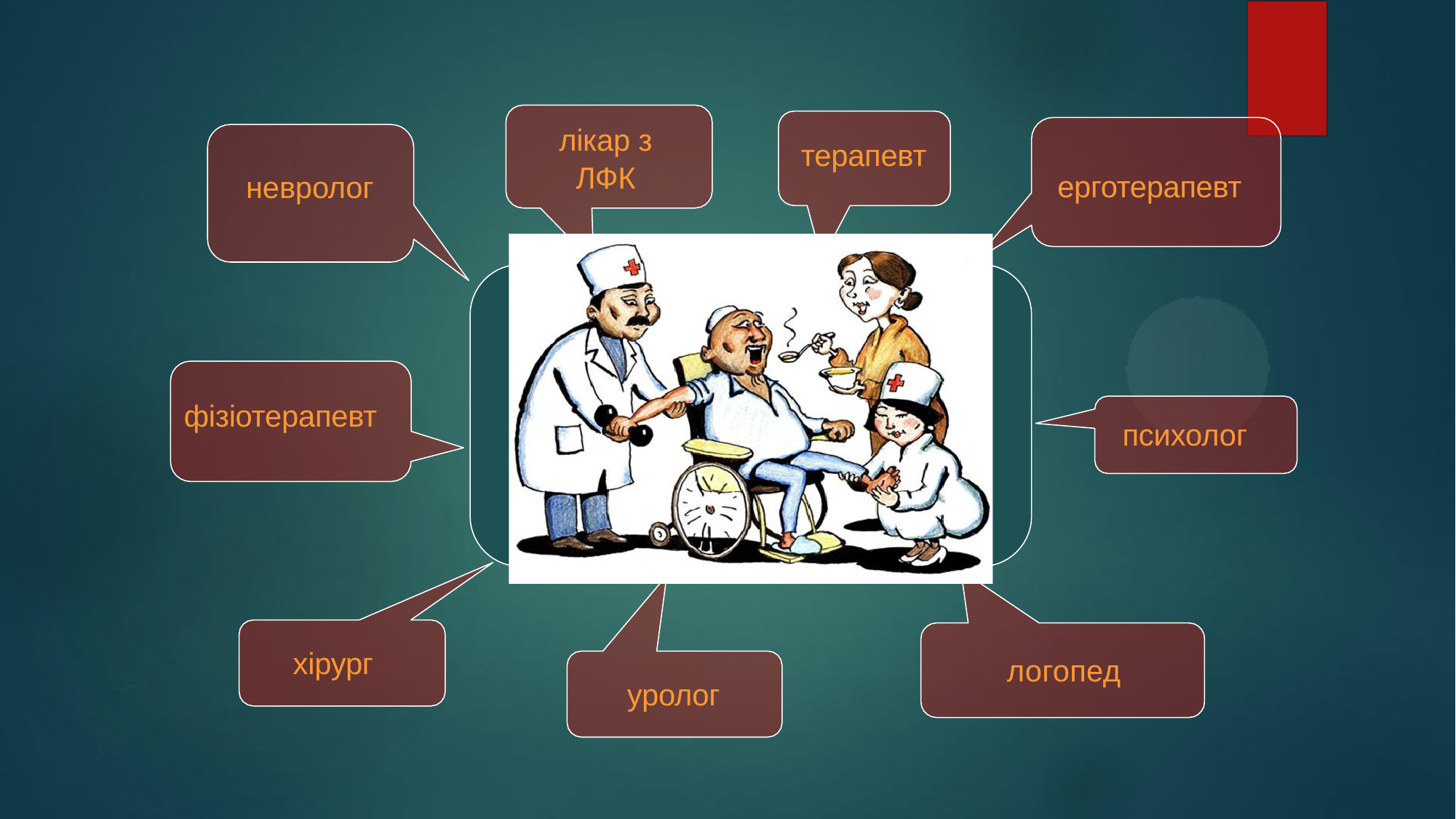

лікар з
ЛФК

терапевт
ерготерапевт
невролог

Мультидисциплинарный
подход
фізіотерапевт

психолог

хірург
логопед
уролог